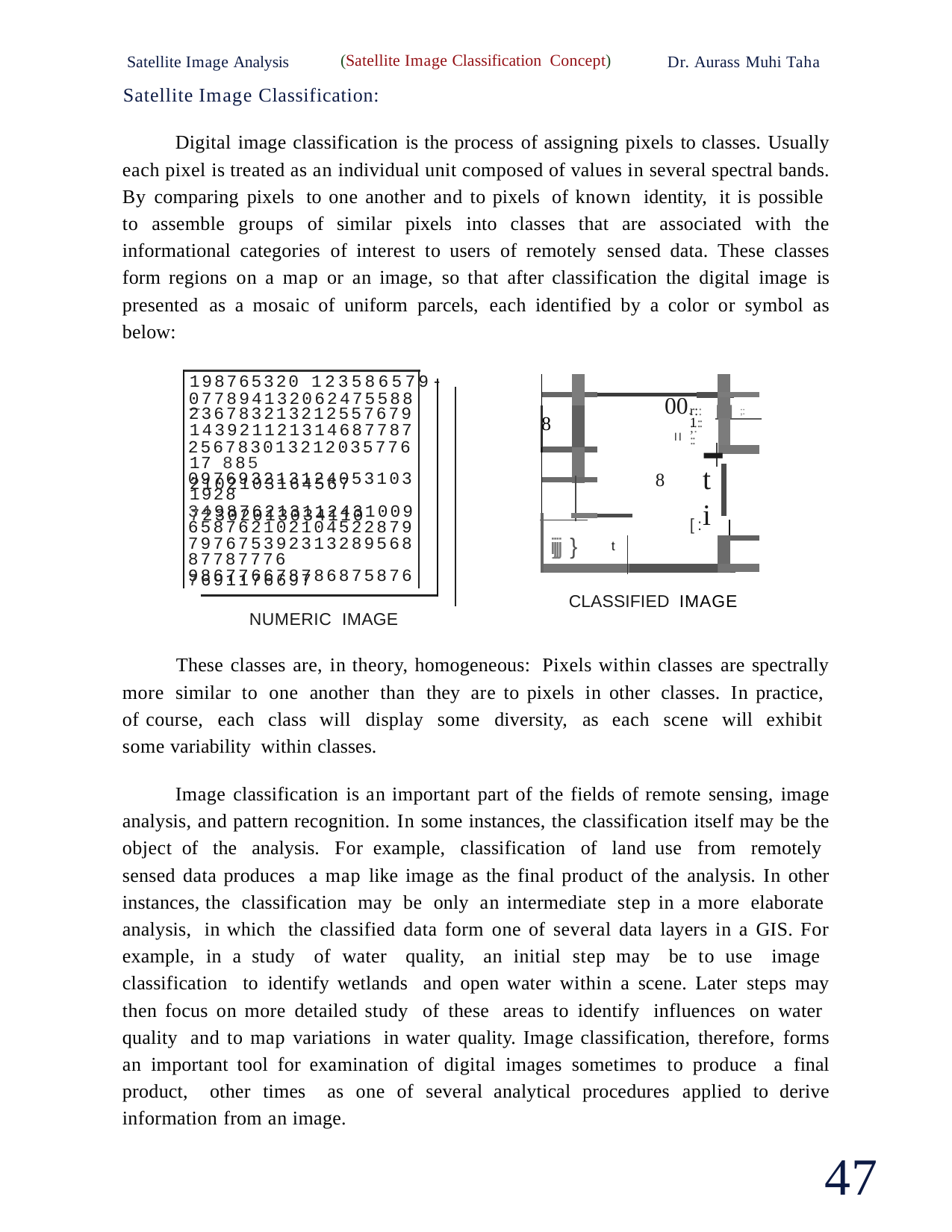

(Satellite Image Classification  Concept)
Satellite Image Analysis
Dr. Aurass Muhi Taha
Satellite Image Classification:

Digital image classification is the process of assigning pixels to classes. Usually each pixel is treated as an individual unit composed of values in several spectral bands. By comparing pixels  to one another and to pixels  of known  identity,  it is possible  to assemble groups of similar pixels into classes that are associated with the informational categories of interest to users of remotely sensed data. These classes form regions on a map or an image, so that after classification the digital image is presented as a mosaic of uniform parcels, each identified by a color or symbol as below:

198765320 123586579-_

00.   ll

077894132062475588

-
r::;:
236783213212557679
;:

8
1::::

143921121314687787
256783013212035776

17 885 2102103164567
ti

097693213124053103
8

1928 72302013034110
349876213112431009

[:

658762102104522879

797675392313289568
ijjj }

t

87787776 7691176697

986776678786875876
CLASSIFIED  IMAGE
NUMERIC  IMAGE

These classes are, in theory, homogeneous:  Pixels within classes are spectrally more  similar  to  one  another  than  they  are to pixels  in other  classes.  In practice,  of course,  each  class  will  display  some  diversity,  as  each  scene  will  exhibit  some variability  within classes.

Image classification is an important part of the fields of remote sensing, image analysis, and pattern recognition. In some instances, the classification itself may be the object of  the  analysis.  For example,  classification  of  land use  from  remotely  sensed data produces  a map like image as the final product of the analysis. In other instances, the  classification  may  be  only  an intermediate  step in a more  elaborate  analysis,  in which  the classified data form one of several data layers in a GIS. For example, in a study  of water  quality,  an initial step may  be to use  image  classification  to identify wetlands  and open water within a scene. Later steps may then focus on more detailed study  of these  areas to identify  influences  on water  quality  and to map variations  in water quality. Image classification, therefore, forms an important tool for examination of digital images sometimes to produce  a final product,  other times  as one of several analytical procedures applied to derive information from an image.

47